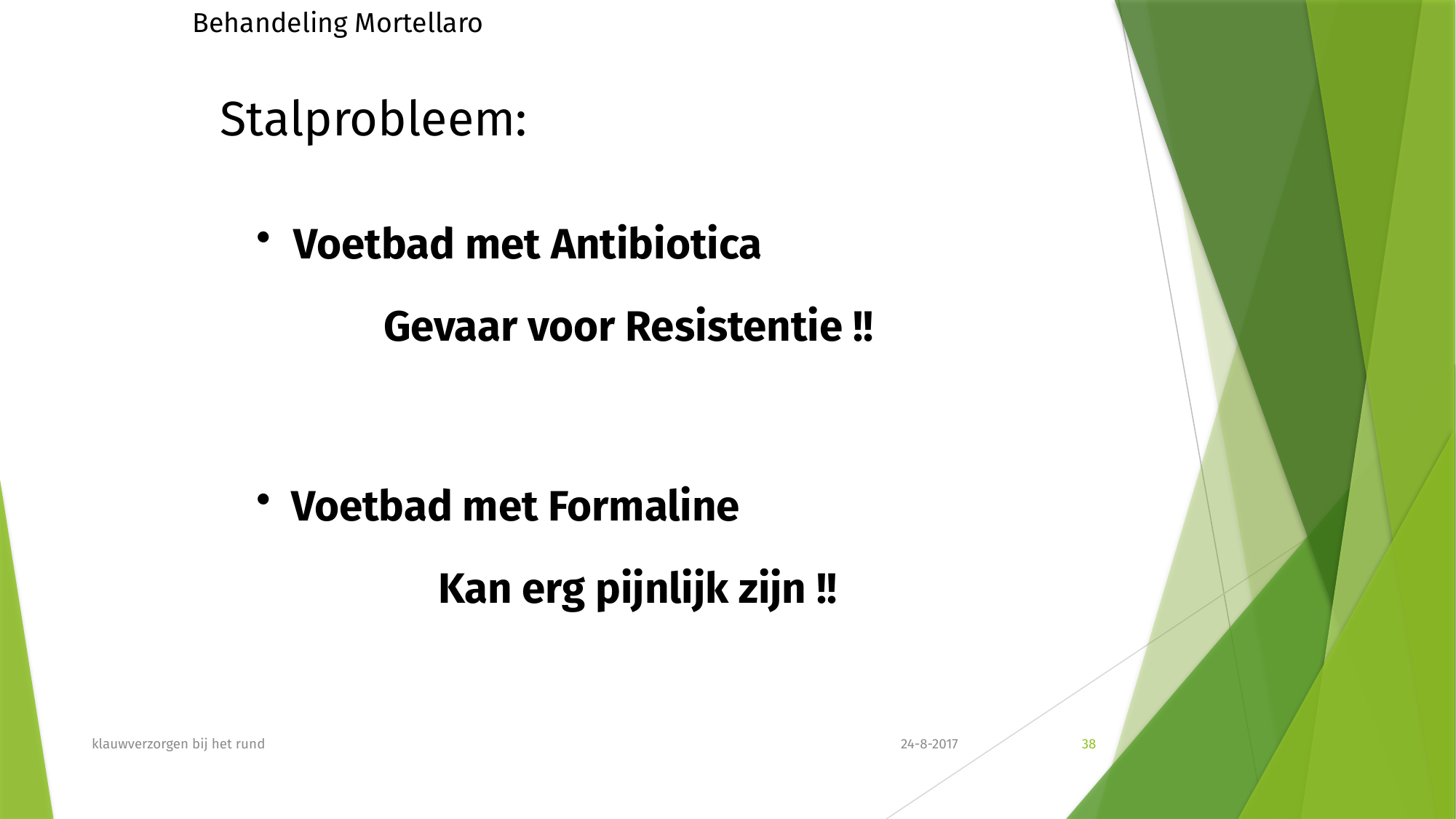

Behandeling Mortellaro
Stalprobleem:
  Voetbad met Antibiotica
Gevaar voor Resistentie !!
  Voetbad met Formaline
Kan erg pijnlijk zijn !!
klauwverzorgen bij het rund
24-8-2017
38